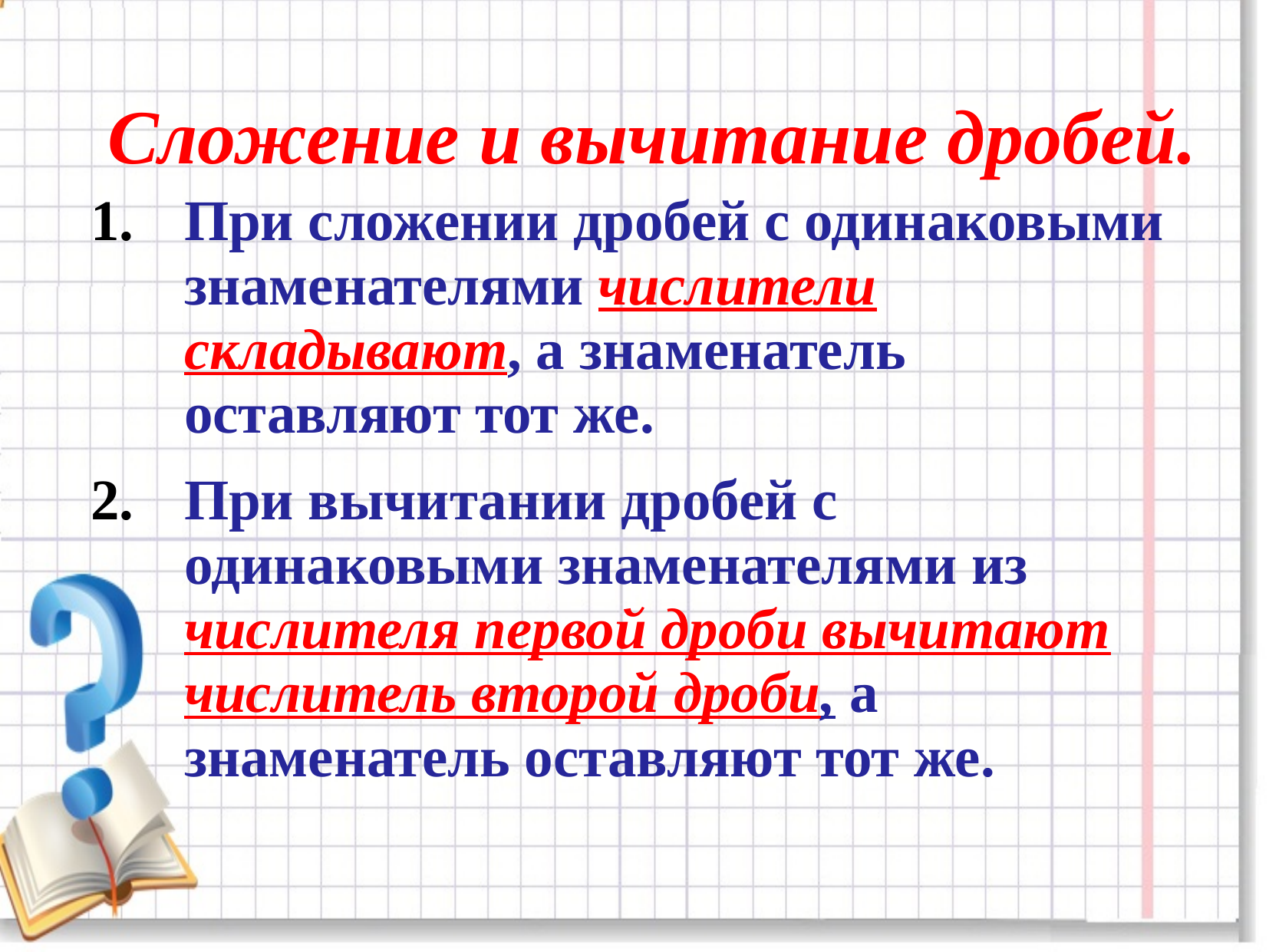

# Сложение и вычитание дробей.
При сложении дробей с одинаковыми знаменателями числители складывают, а знаменатель оставляют тот же.
При вычитании дробей с одинаковыми знаменателями из числителя первой дроби вычитают числитель второй дроби, а знаменатель оставляют тот же.